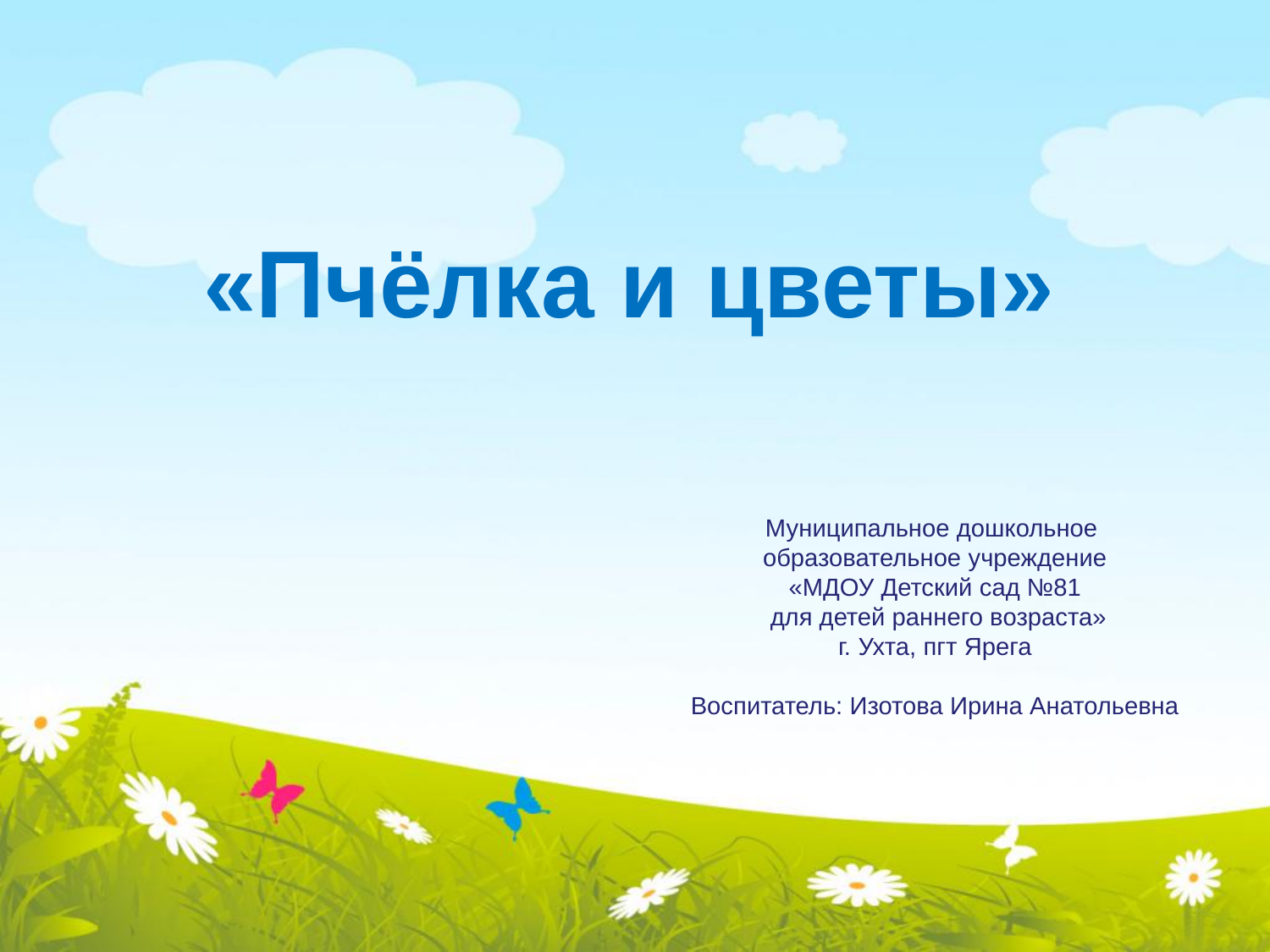

«Пчёлка и цветы»

Муниципальное дошкольное
образовательное учреждение
«МДОУ Детский сад №81
 для детей раннего возраста»
г. Ухта, пгт Ярега

Воспитатель: Изотова Ирина Анатольевна